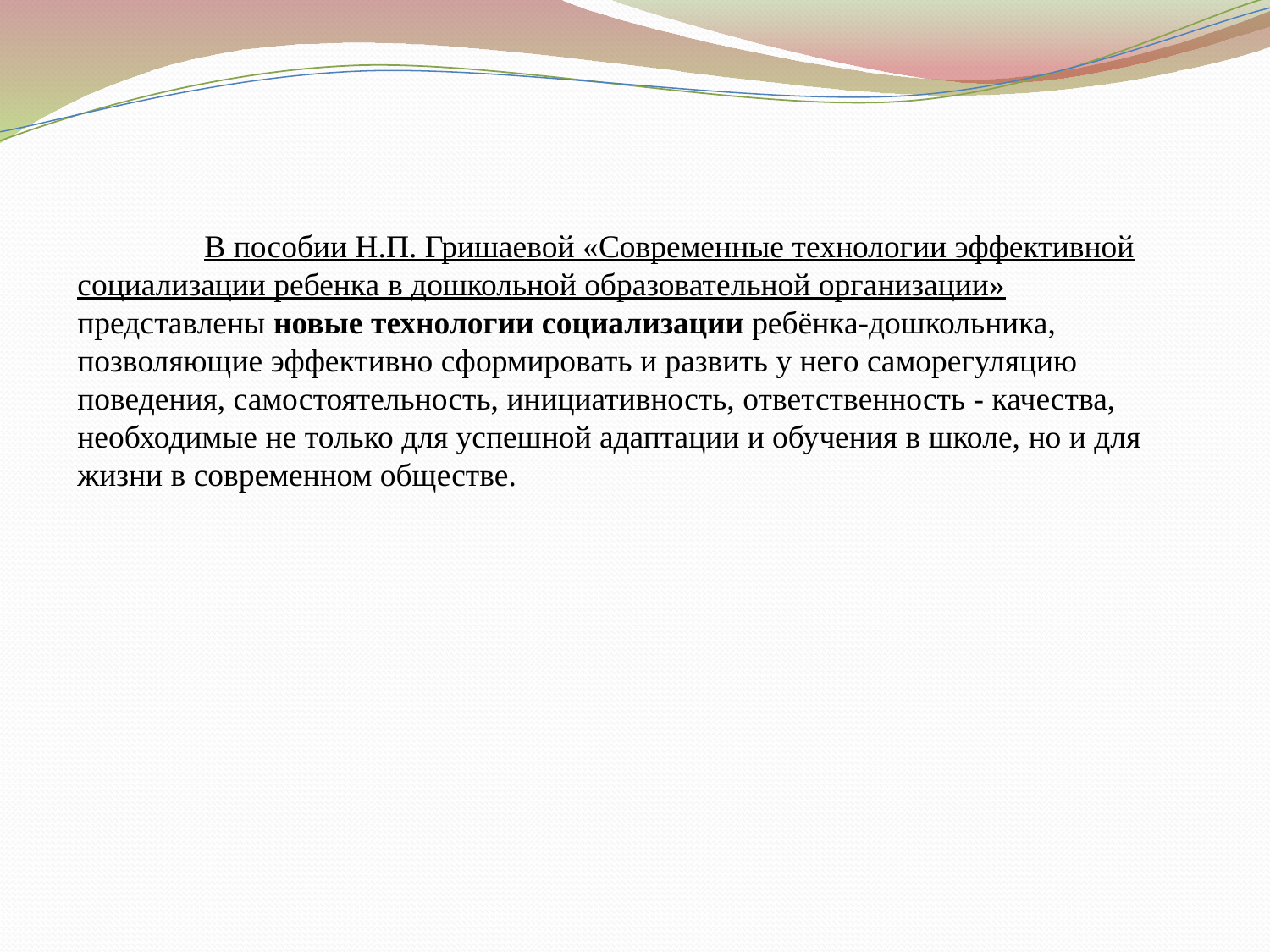

В пособии Н.П. Гришаевой «Современные технологии эффективной социализации ребенка в дошкольной образовательной организации» представлены новые технологии социализации ребёнка-дошкольника, позволяющие эффективно сформировать и развить у него саморегуляцию поведения, самостоятельность, инициативность, ответственность - качества, необходимые не только для успешной адаптации и обучения в школе, но и для жизни в современном обществе.